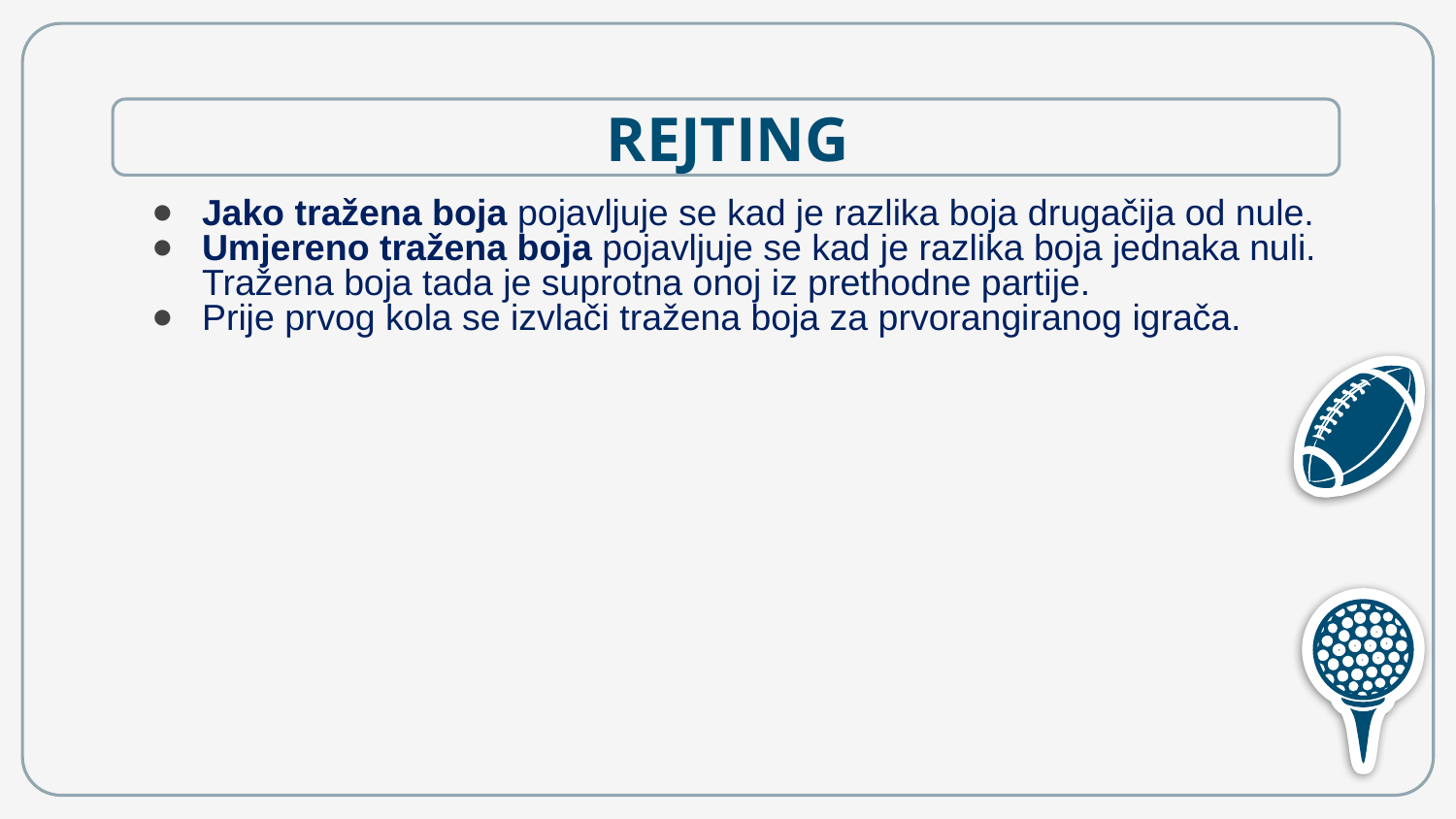

# REJTING

Jako tražena boja pojavljuje se kad je razlika boja drugačija od nule.
Umjereno tražena boja pojavljuje se kad je razlika boja jednaka nuli. Tražena boja tada je suprotna onoj iz prethodne partije.
Prije prvog kola se izvlači tražena boja za prvorangiranog igrača.